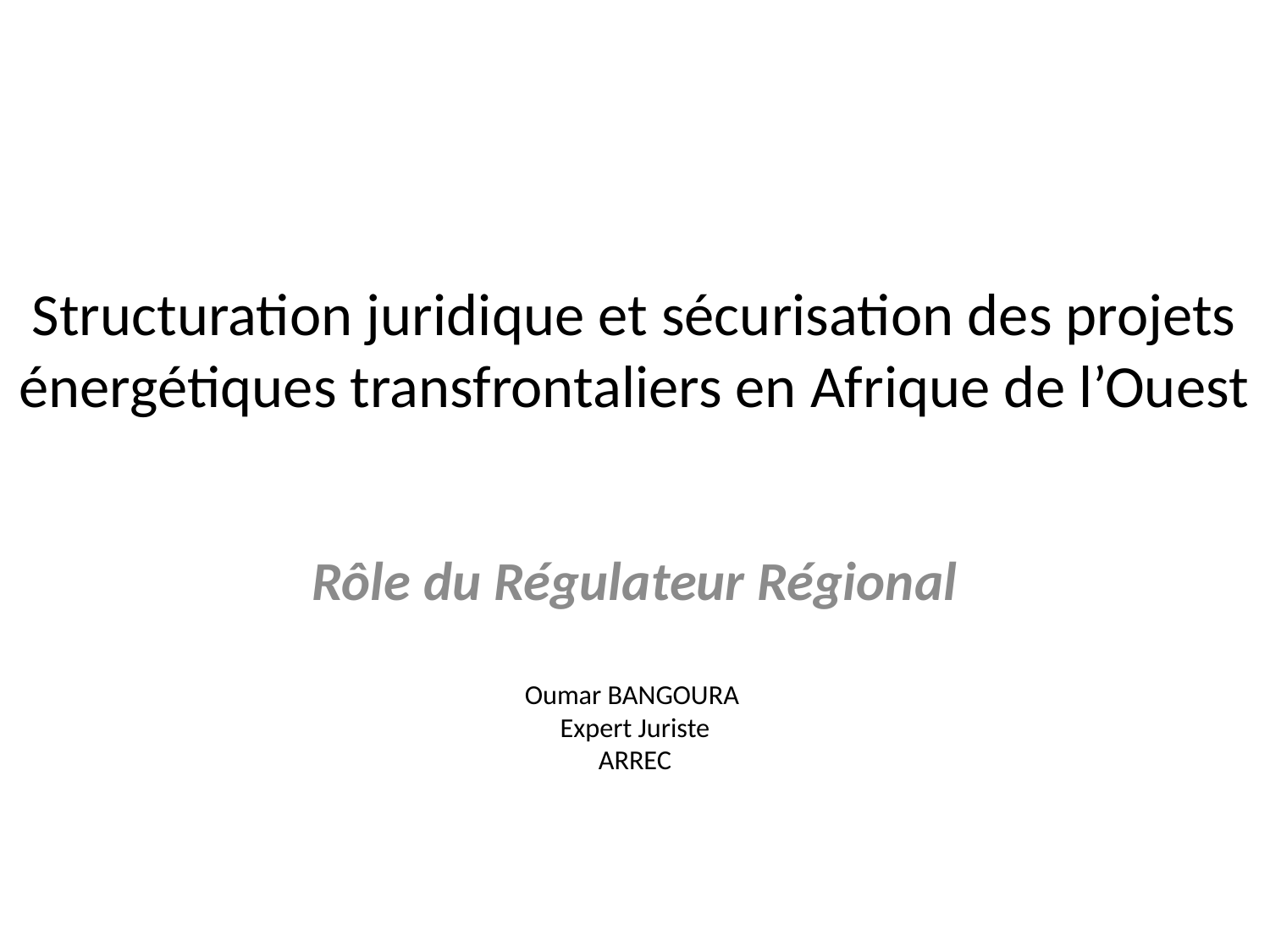

# Structuration juridique et sécurisation des projets énergétiques transfrontaliers en Afrique de l’Ouest
Rôle du Régulateur Régional

Oumar BANGOURA
Expert Juriste
ARREC